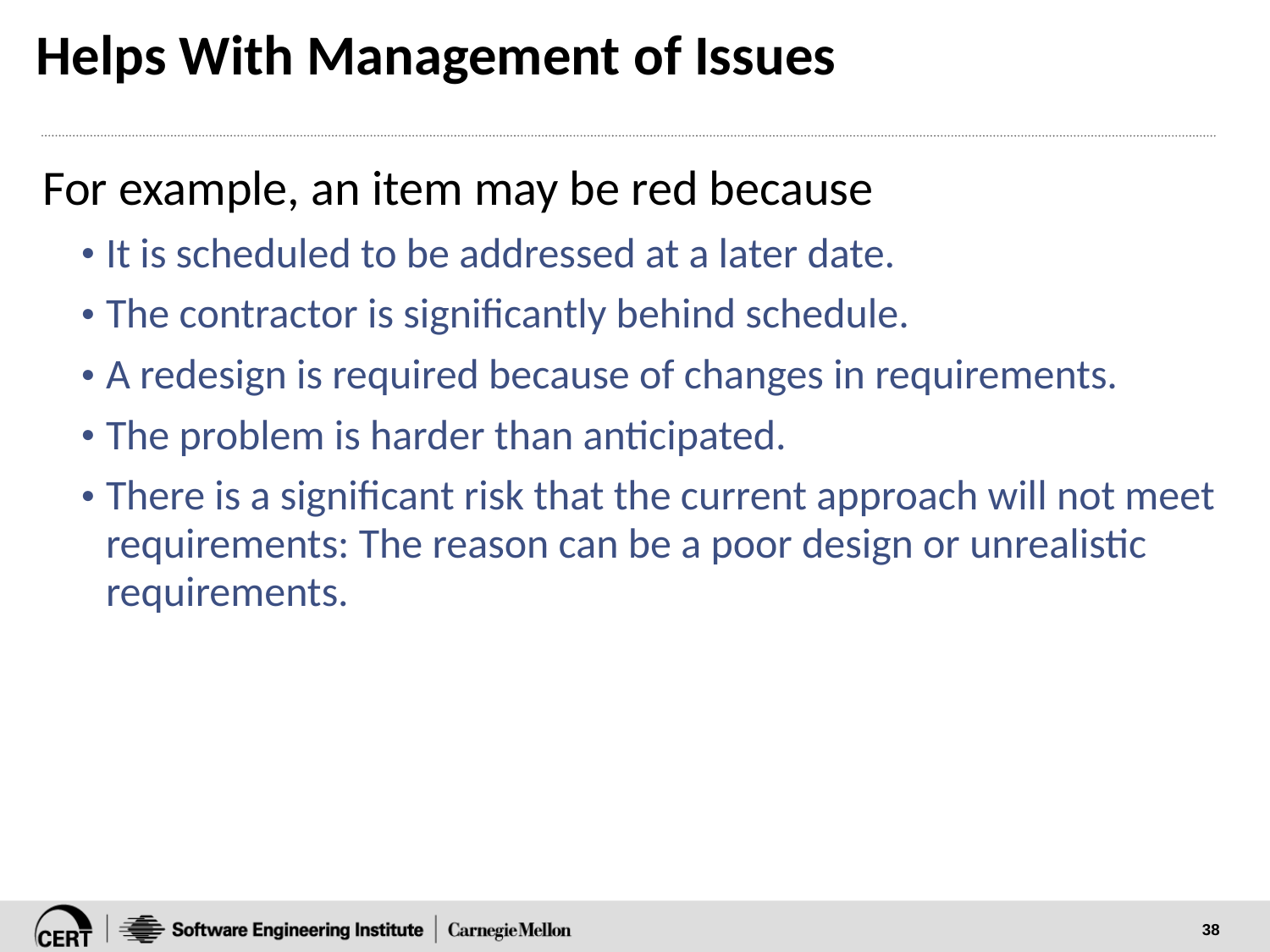

# Helps With Management of Issues
For example, an item may be red because
It is scheduled to be addressed at a later date.
The contractor is significantly behind schedule.
A redesign is required because of changes in requirements.
The problem is harder than anticipated.
There is a significant risk that the current approach will not meet requirements: The reason can be a poor design or unrealistic requirements.